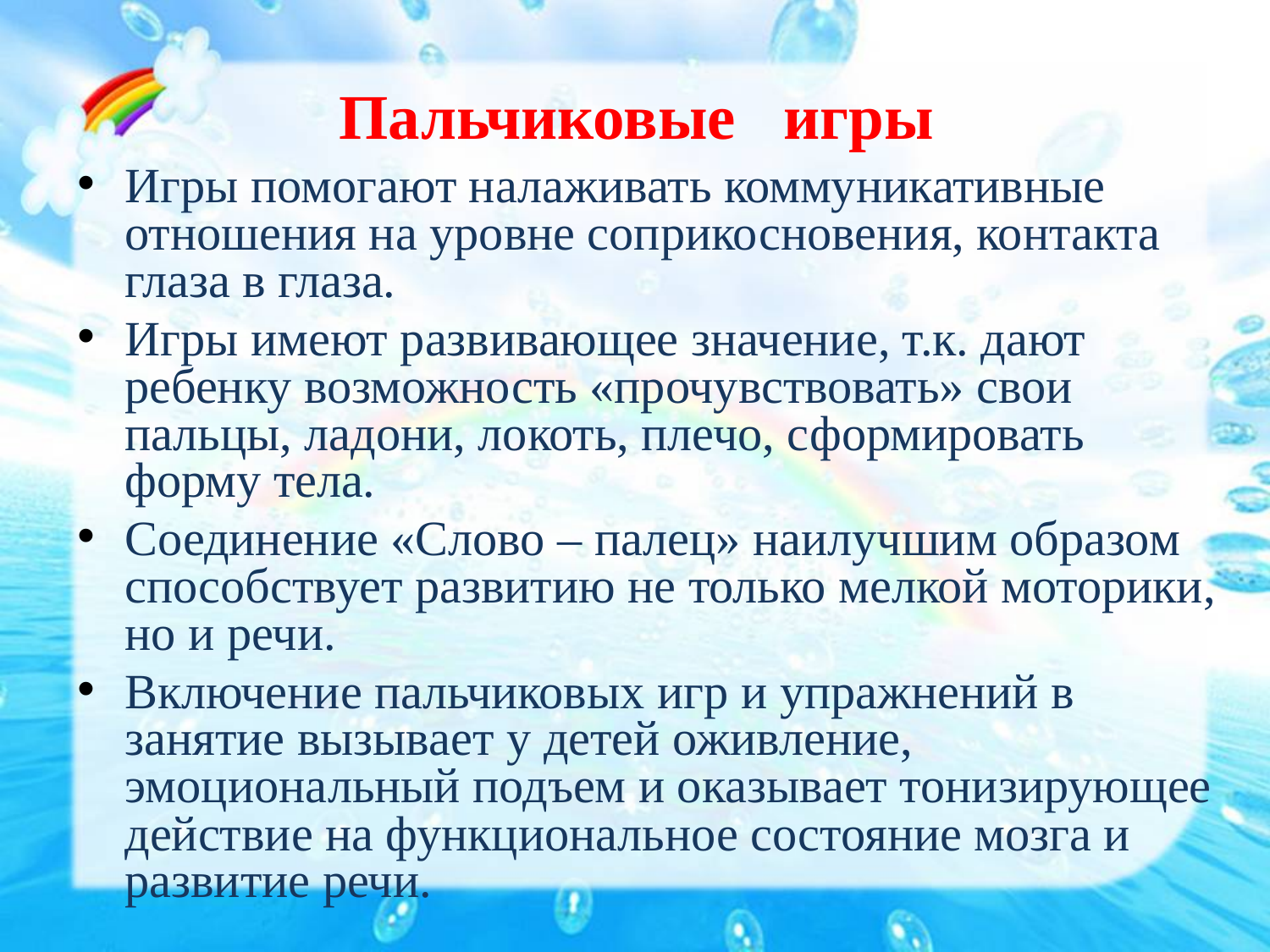

Пальчиковые   игры
Игры помогают налаживать коммуникативные отношения на уровне соприкосновения, контакта глаза в глаза.
Игры имеют развивающее значение, т.к. дают ребенку возможность «прочувствовать» свои пальцы, ладони, локоть, плечо, сформировать форму тела.
Соединение «Слово – палец» наилучшим образом способствует развитию не только мелкой моторики, но и речи.
Включение пальчиковых игр и упражнений в занятие вызывает у детей оживление, эмоциональный подъем и оказывает тонизирующее действие на функциональное состояние мозга и развитие речи.